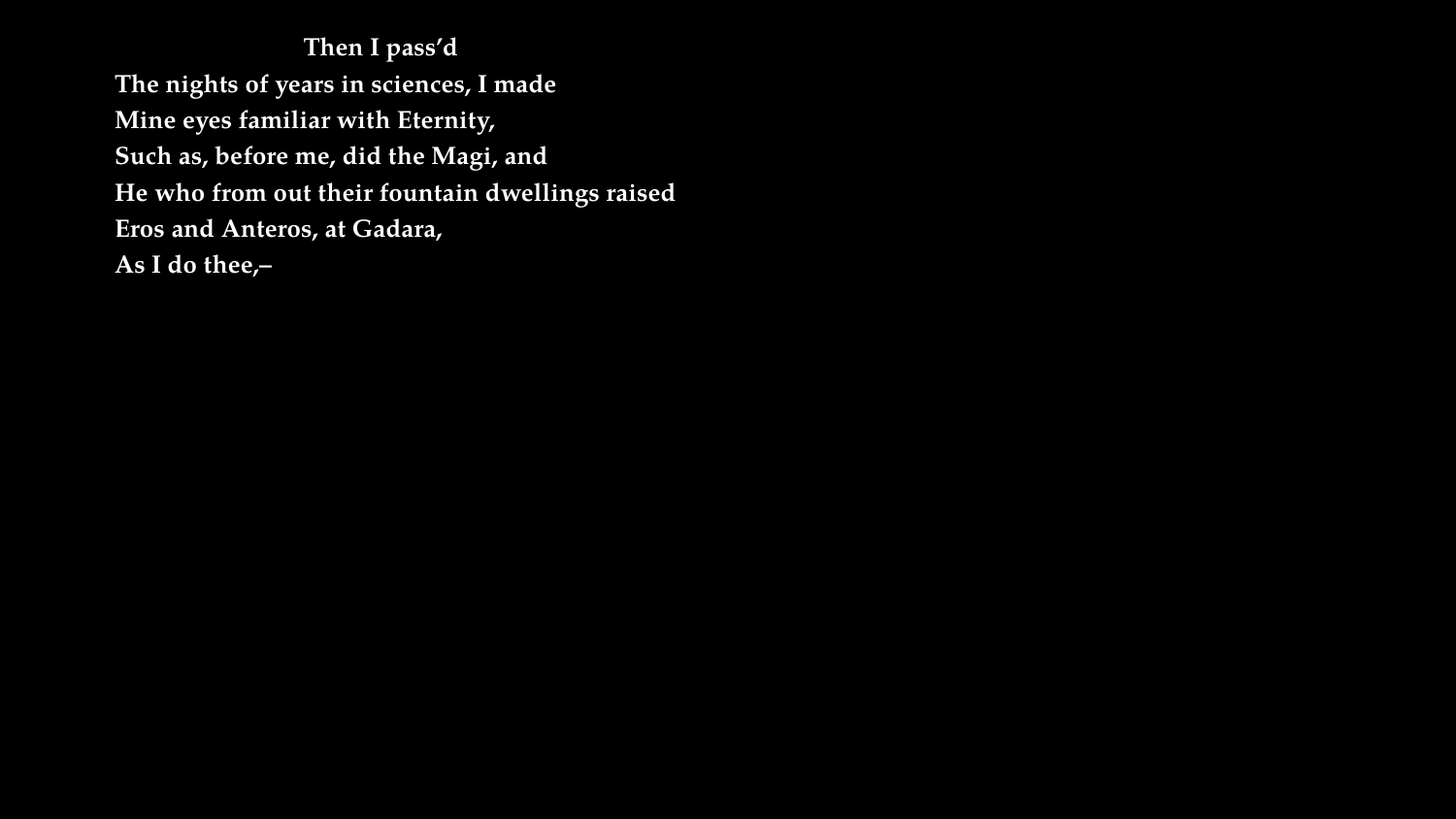

# Then I pass’d The nights of years in sciences, I made Mine eyes familiar with Eternity, Such as, before me, did the Magi, and He who from out their fountain dwellings raised Eros and Anteros, at Gadara, As I do thee,–